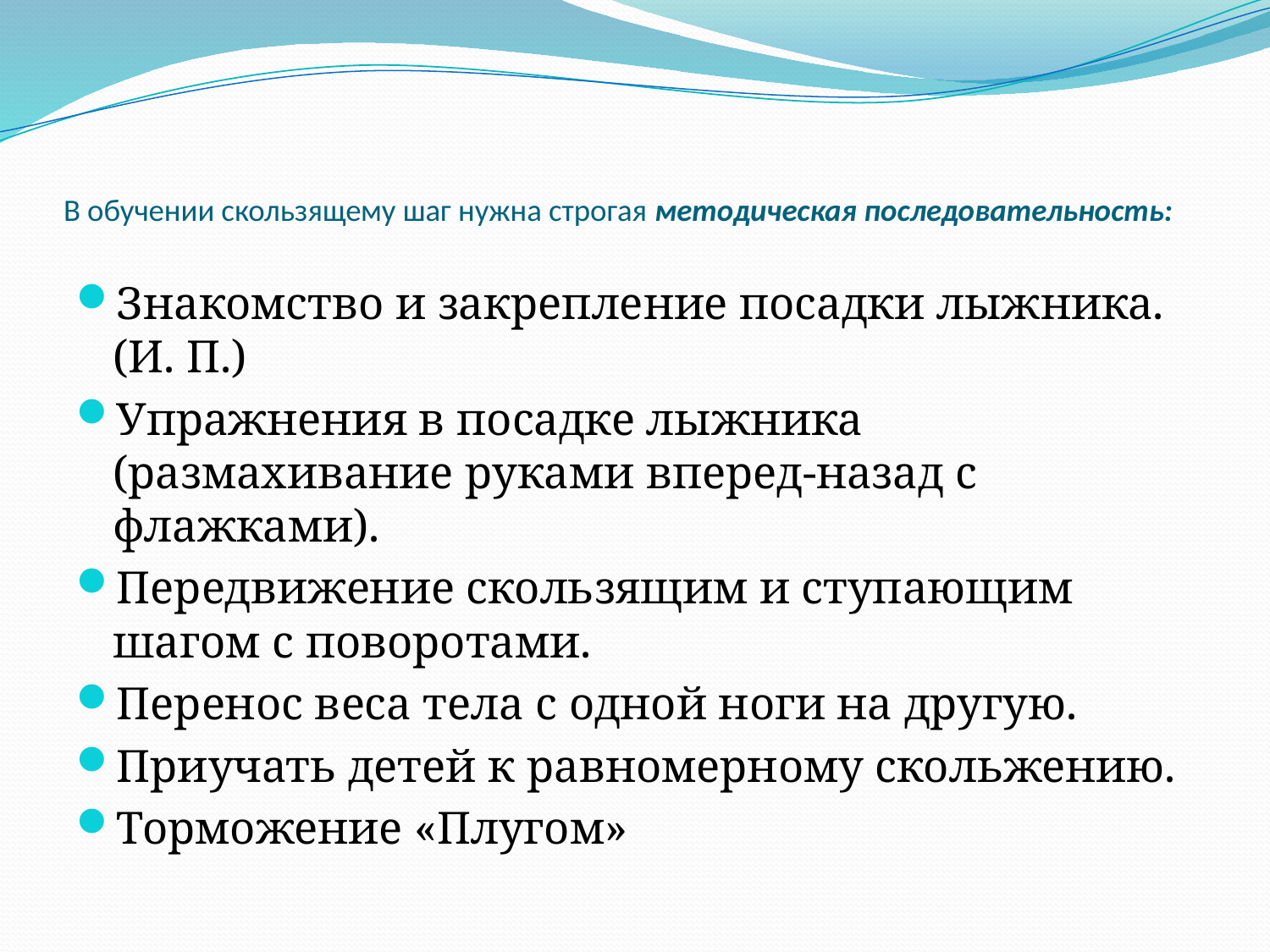

# В обучении скользящему шаг нужна строгая методическая последовательность:
Знакомство и закрепление посадки лыжника.(И. П.)
Упражнения в посадке лыжника (размахивание руками вперед-назад с флажками).
Передвижение скользящим и ступающим шагом с поворотами.
Перенос веса тела с одной ноги на другую.
Приучать детей к равномерному скольжению.
Торможение «Плугом»